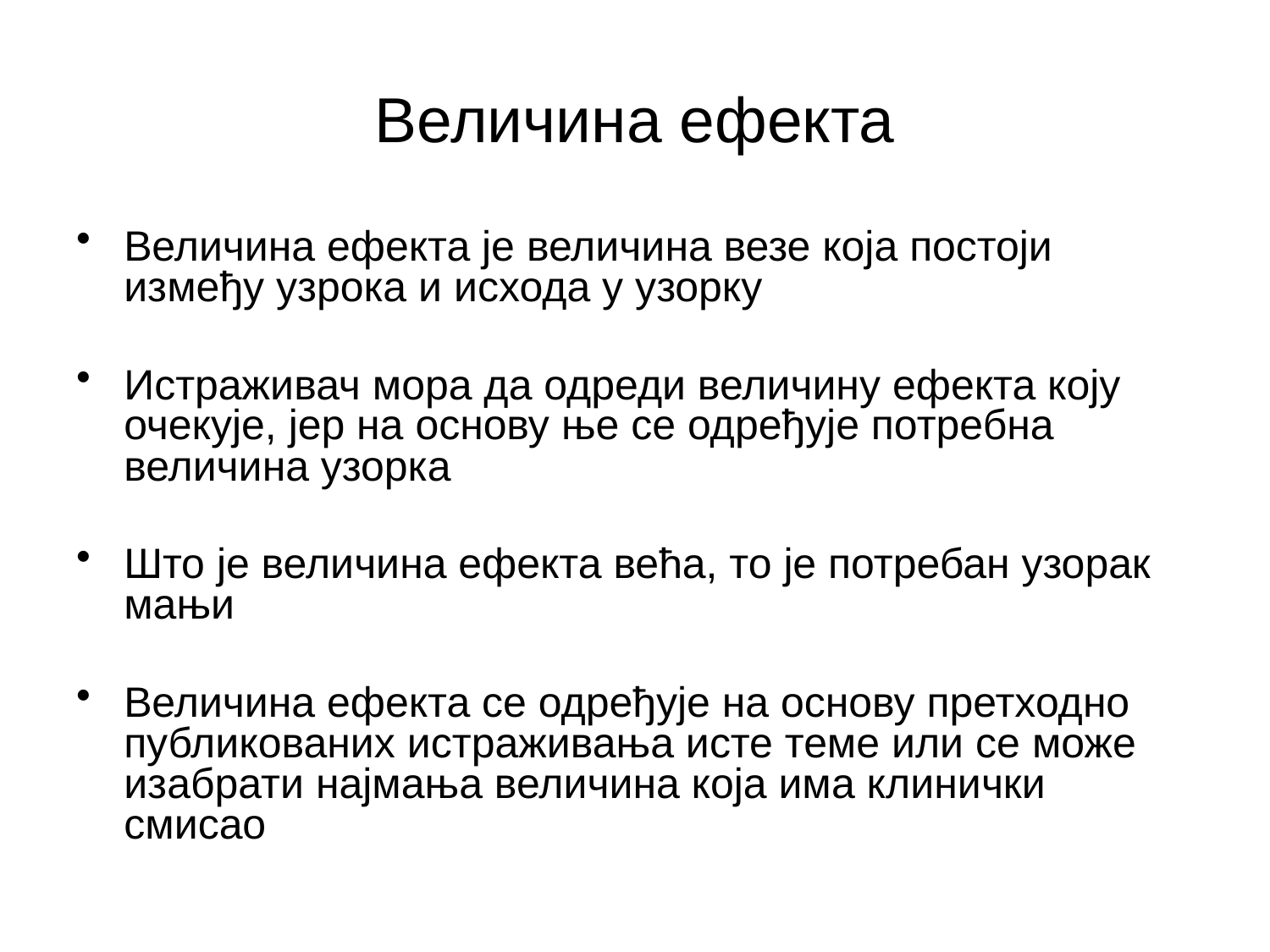

Величина ефекта
Величина ефекта је величина везе која постоји између узрока и исхода у узорку

Истраживач мора да одреди величину ефекта коју очекује, јер на основу ње се одређује потребна величина узорка

Што је величина ефекта већа, то је потребан узорак мањи

Величина ефекта се одређује на основу претходно публикованих истраживања исте теме или се може изабрати најмања величина која има клинички смисао